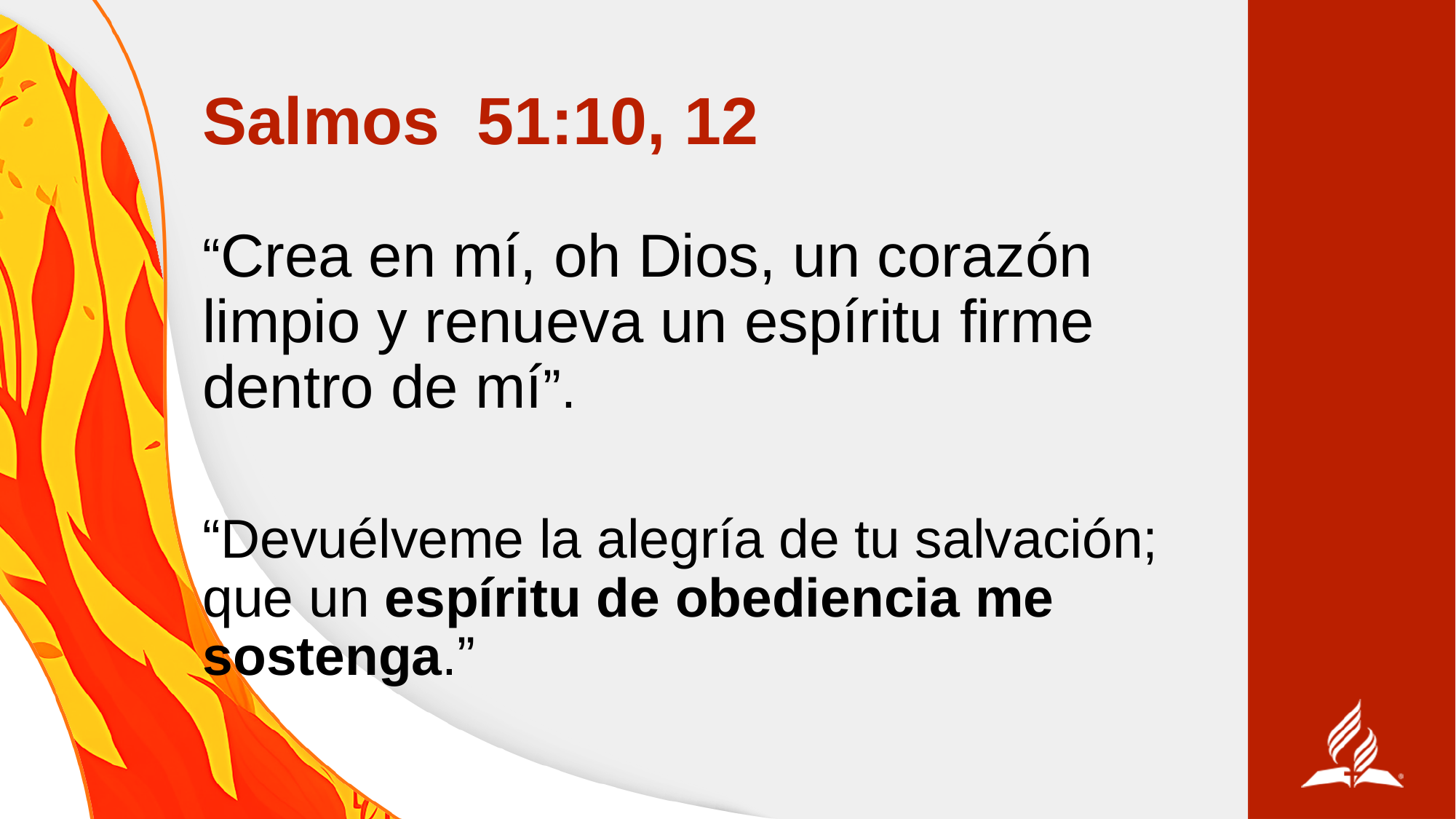

# Salmos  51:10, 12
“Crea en mí, oh Dios, un corazón limpio y renueva un espíritu firme dentro de mí”.

“Devuélveme la alegría de tu salvación; que un espíritu de obediencia me sostenga.”